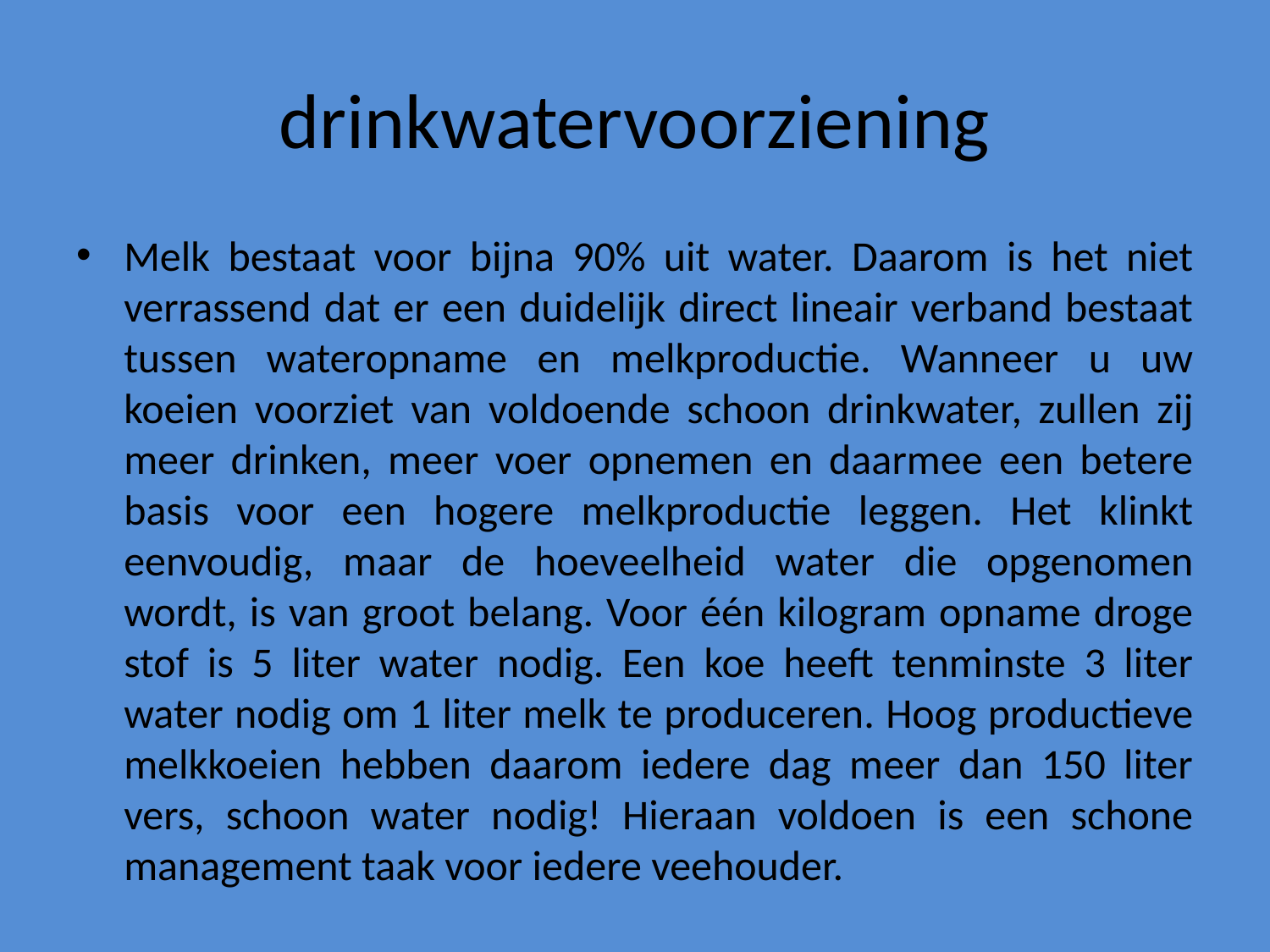

# drinkwatervoorziening
Melk bestaat voor bijna 90% uit water. Daarom is het niet verrassend dat er een duidelijk direct lineair verband bestaat tussen wateropname en melkproductie. Wanneer u uw koeien voorziet van voldoende schoon drinkwater, zullen zij meer drinken, meer voer opnemen en daarmee een betere basis voor een hogere melkproductie leggen. Het klinkt eenvoudig, maar de hoeveelheid water die opgenomen wordt, is van groot belang. Voor één kilogram opname droge stof is 5 liter water nodig. Een koe heeft tenminste 3 liter water nodig om 1 liter melk te produceren. Hoog productieve melkkoeien hebben daarom iedere dag meer dan 150 liter vers, schoon water nodig! Hieraan voldoen is een schone management taak voor iedere veehouder.